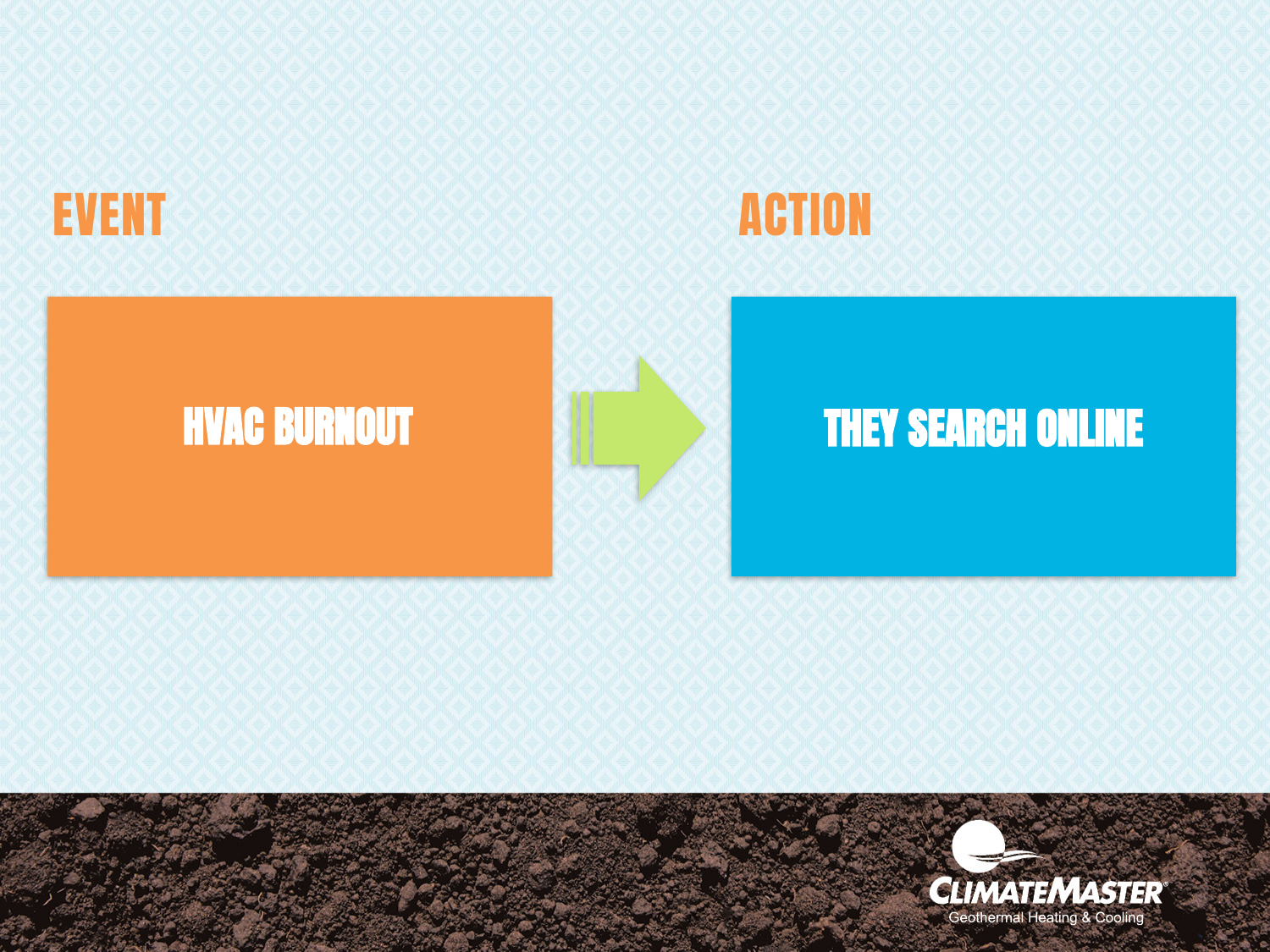

EVENT
ACTION
HVAC BURNOUT

THEY SEARCH ONLINE